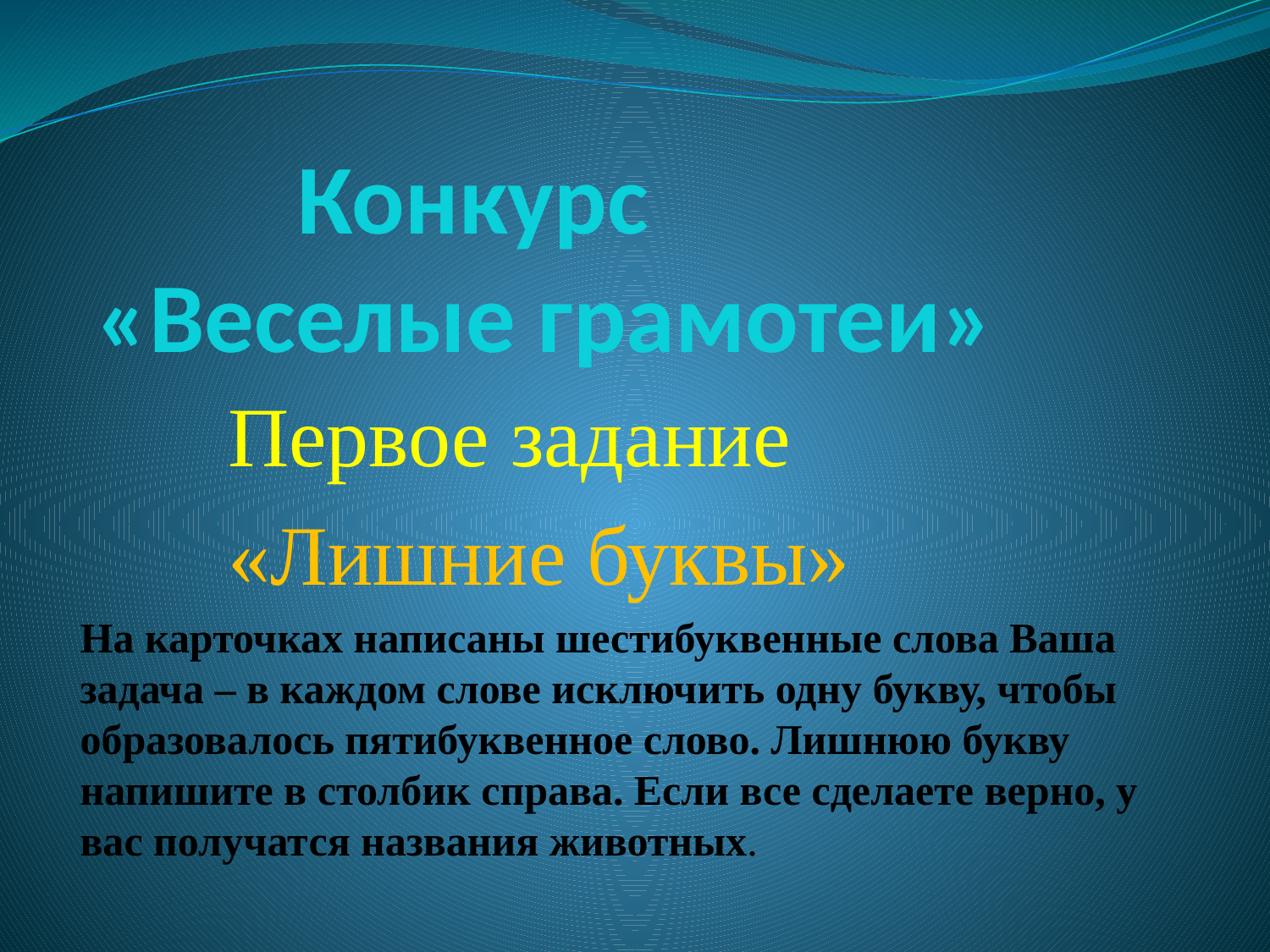

# Конкурс «Веселые грамотеи»
       Первое задание
       «Лишние буквы»
На карточках написаны шестибуквенные слова Ваша задача – в каждом слове исключить одну букву, чтобы образовалось пятибуквенное слово. Лишнюю букву напишите в столбик справа. Если все сделаете верно, у вас получатся названия животных.